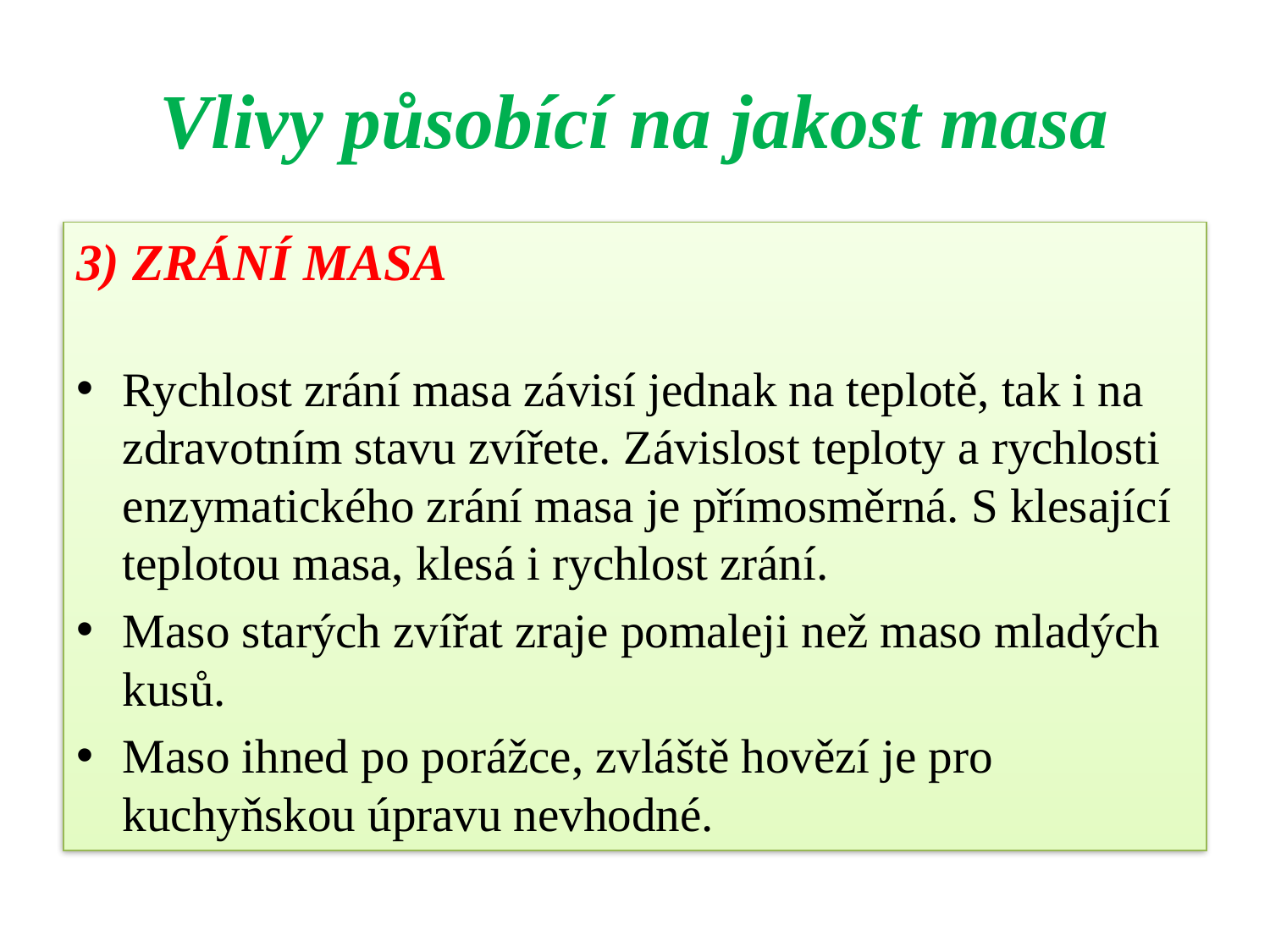

# Vlivy působící na jakost masa
3) ZRÁNÍ MASA

Rychlost zrání masa závisí jednak na teplotě, tak i na zdravotním stavu zvířete. Závislost teploty a rychlosti enzymatického zrání masa je přímosměrná. S klesající teplotou masa, klesá i rychlost zrání.
Maso starých zvířat zraje pomaleji než maso mladých kusů.
Maso ihned po porážce, zvláště hovězí je pro kuchyňskou úpravu nevhodné.